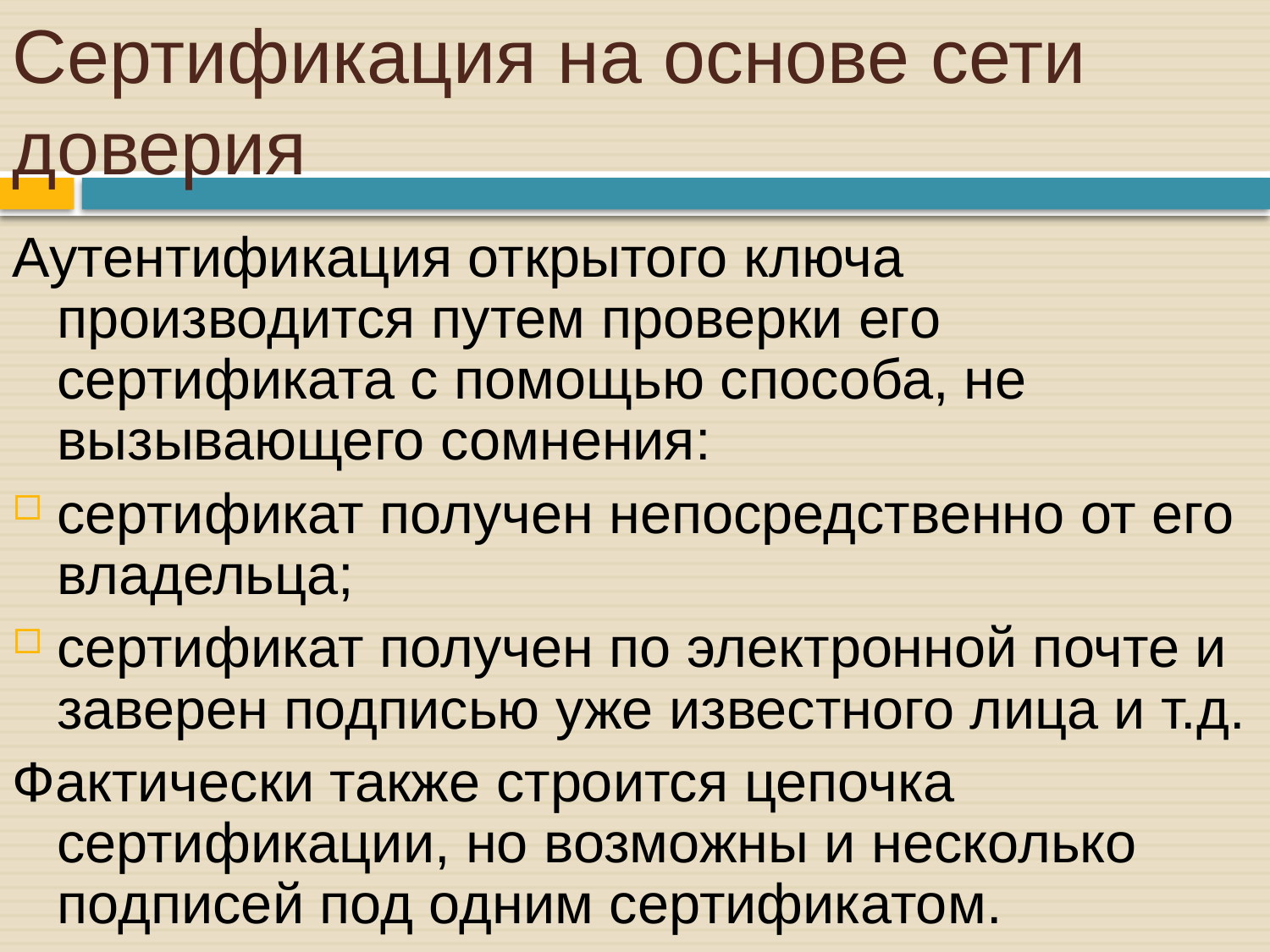

# Сертификация на основе сети доверия
Аутентификация открытого ключа производится путем проверки его сертификата с помощью способа, не вызывающего сомнения:
сертификат получен непосредственно от его владельца;
сертификат получен по электронной почте и заверен подписью уже известного лица и т.д.
Фактически также строится цепочка сертификации, но возможны и несколько подписей под одним сертификатом.